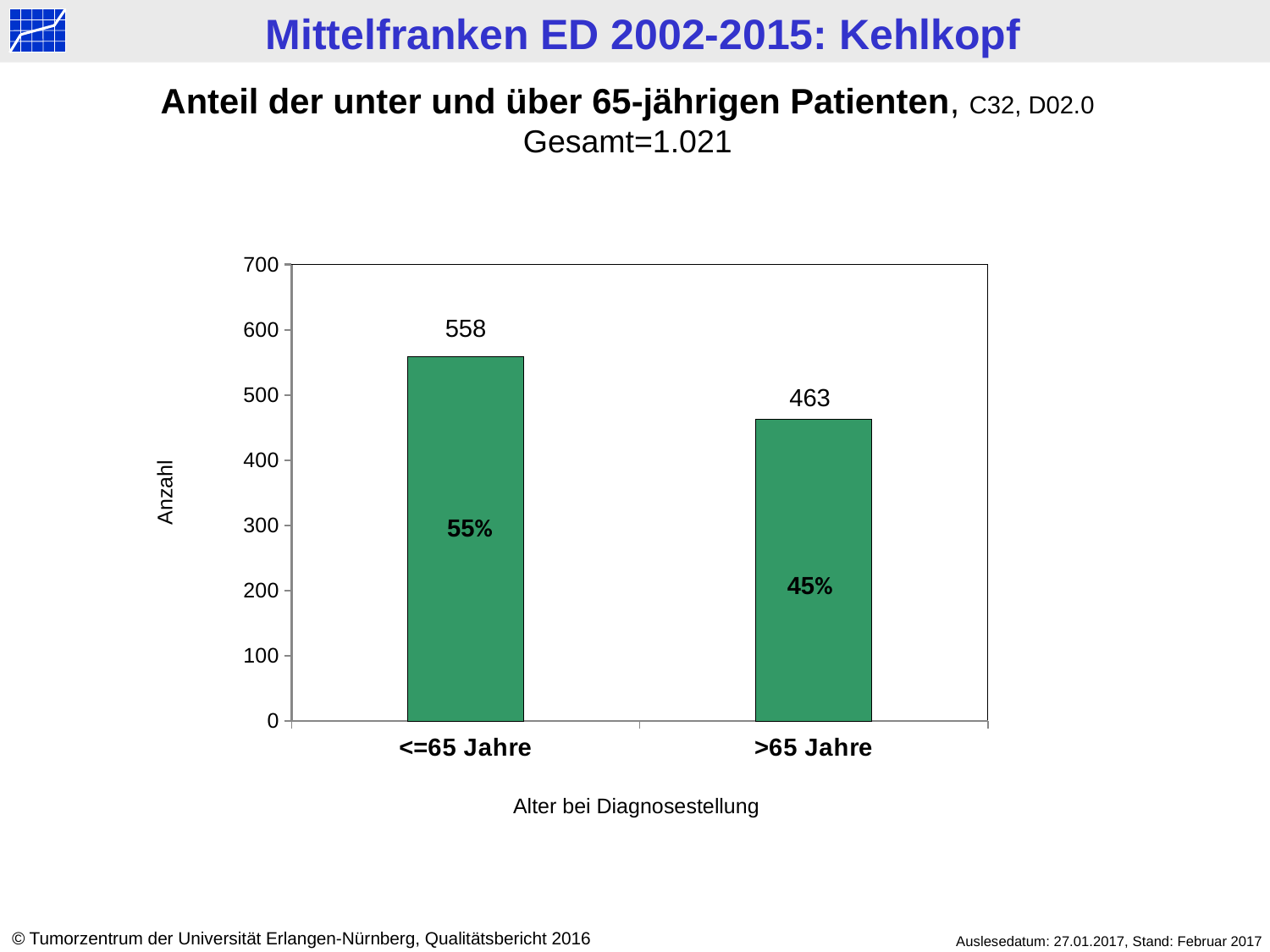

Anteil der unter und über 65-jährigen Patienten, C32, D02.0
Gesamt=1.021

### Chart

| Category | Datenreihe 1 |
|---|---|
| <=65 Jahre | 558.0 |
| >65 Jahre | 463.0 |
558
463
Anzahl
55%
45%
Alter bei Diagnosestellung